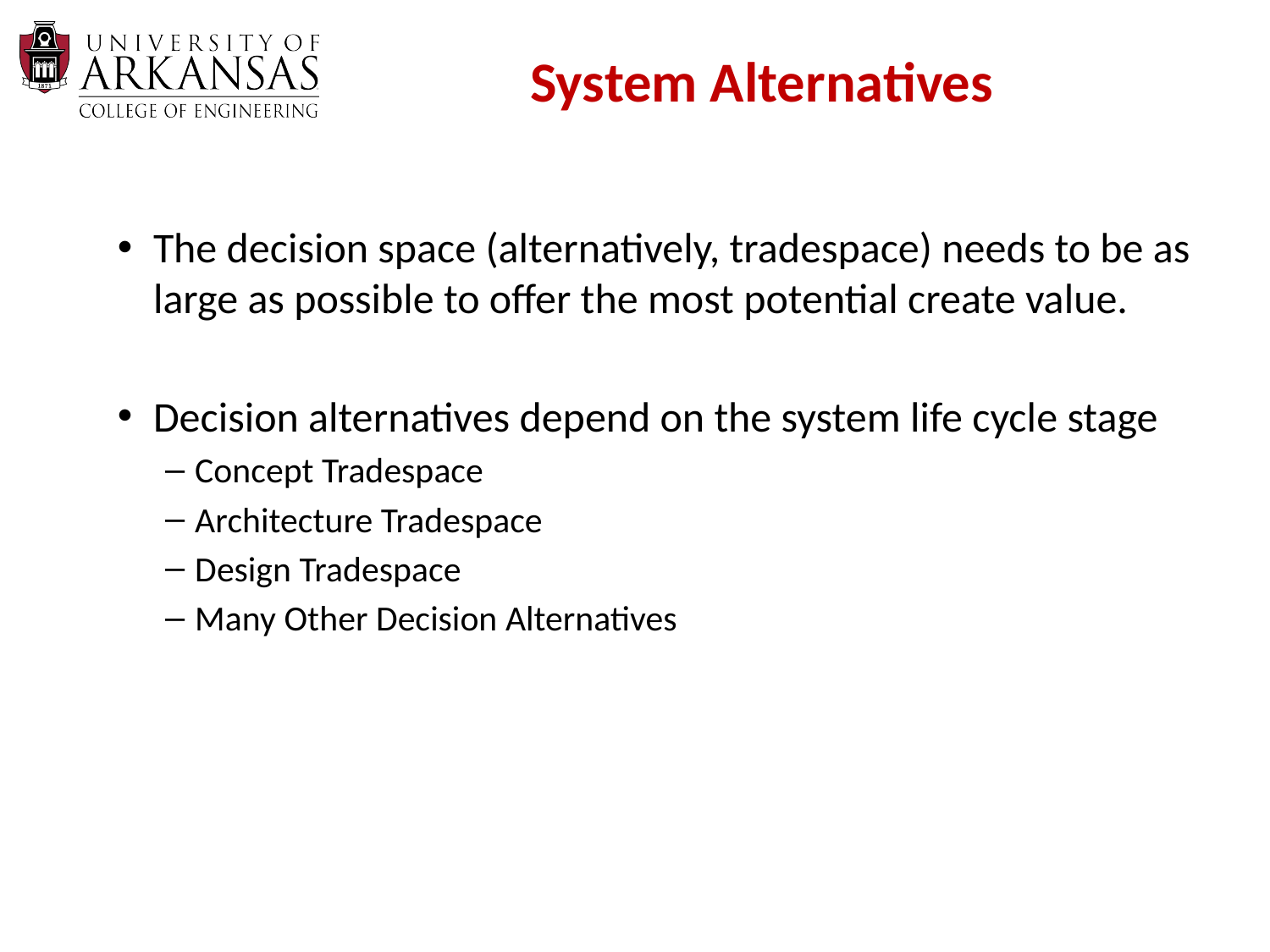

# System Alternatives
The decision space (alternatively, tradespace) needs to be as large as possible to offer the most potential create value.

Decision alternatives depend on the system life cycle stage
Concept Tradespace
Architecture Tradespace
Design Tradespace
Many Other Decision Alternatives